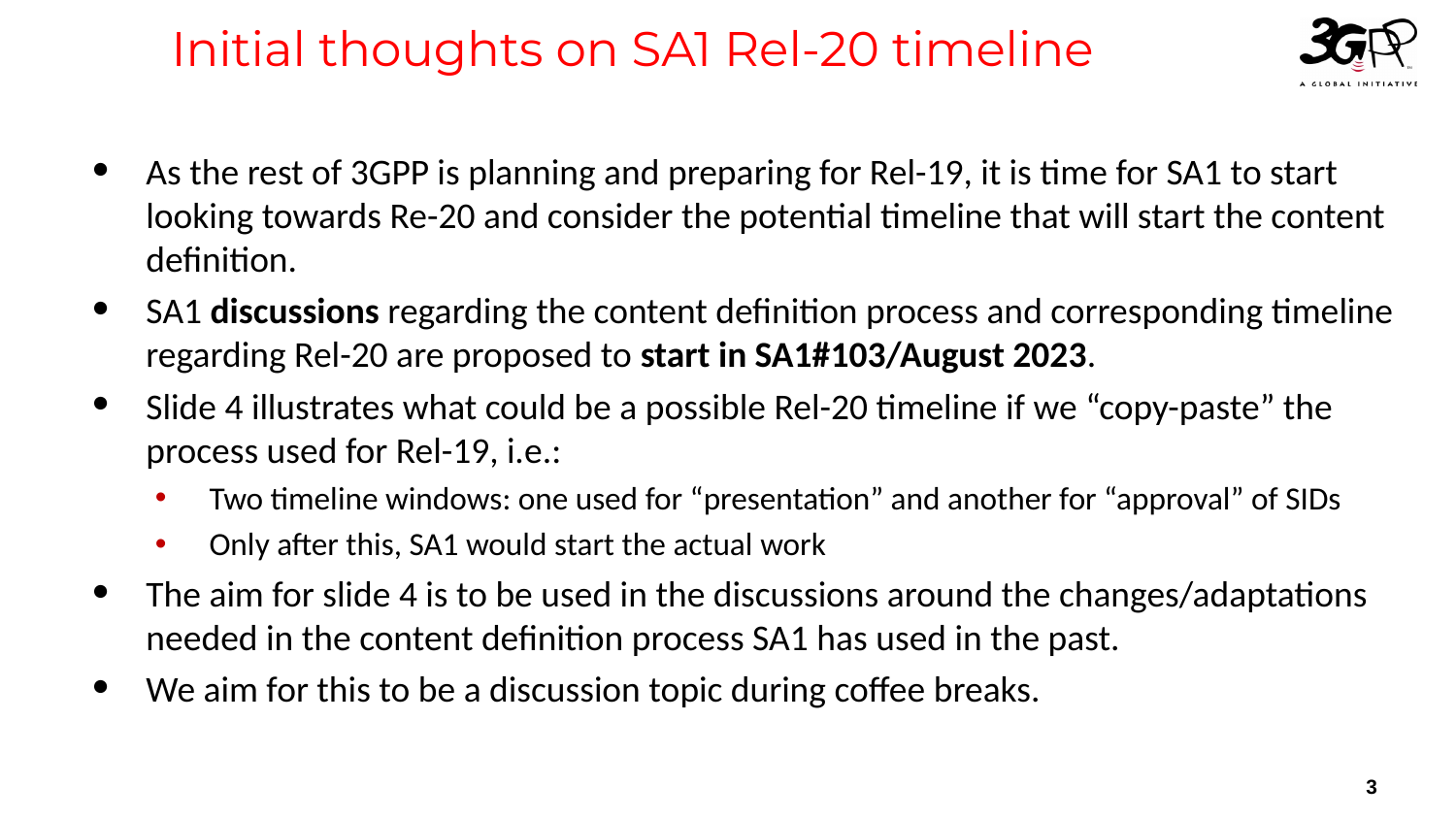

Initial thoughts on SA1 Rel-20 timeline
As the rest of 3GPP is planning and preparing for Rel-19, it is time for SA1 to start looking towards Re-20 and consider the potential timeline that will start the content definition.
SA1 discussions regarding the content definition process and corresponding timeline regarding Rel-20 are proposed to start in SA1#103/August 2023.
Slide 4 illustrates what could be a possible Rel-20 timeline if we “copy-paste” the process used for Rel-19, i.e.:
Two timeline windows: one used for “presentation” and another for “approval” of SIDs
Only after this, SA1 would start the actual work
The aim for slide 4 is to be used in the discussions around the changes/adaptations needed in the content definition process SA1 has used in the past.
We aim for this to be a discussion topic during coffee breaks.